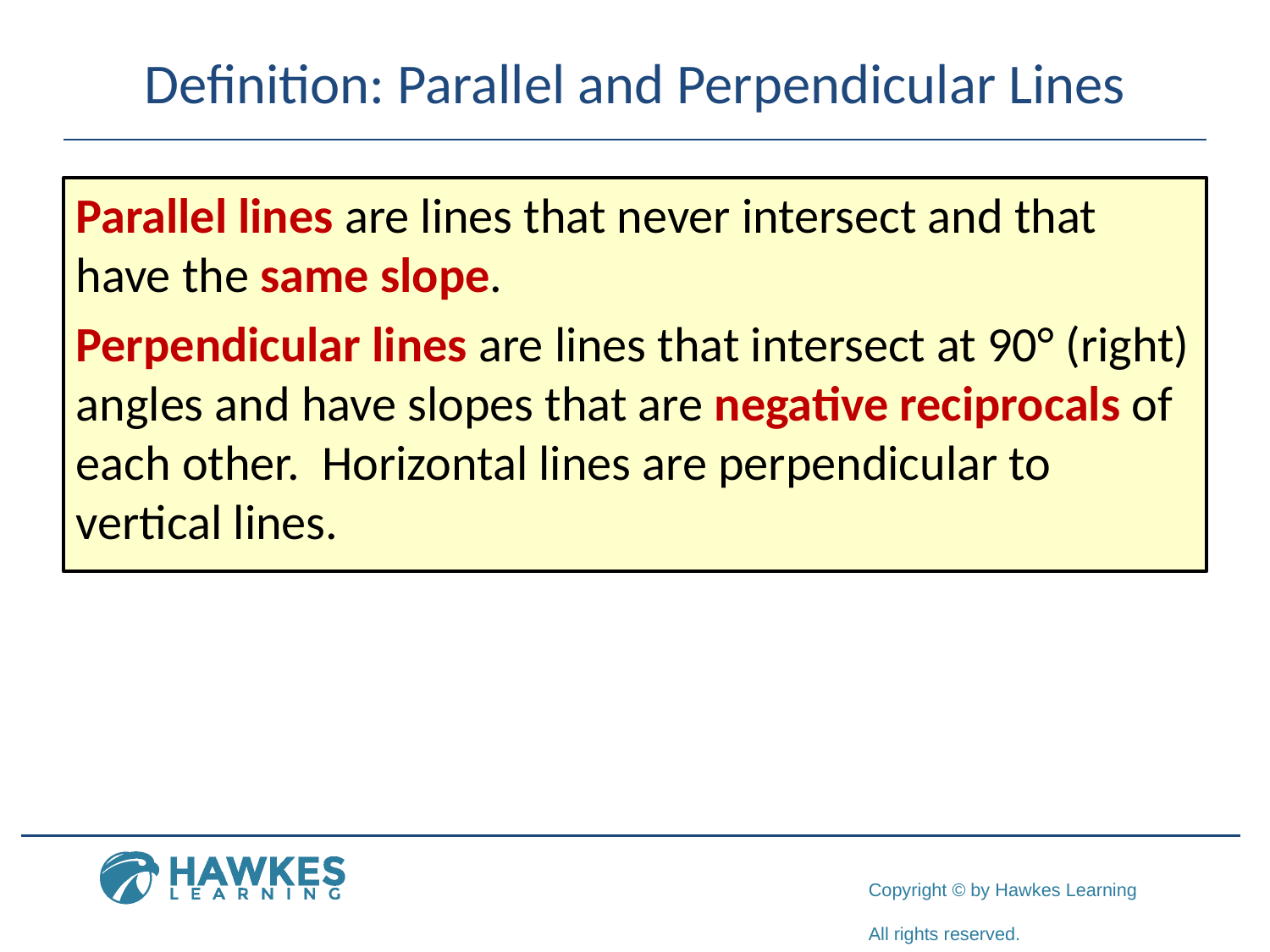

# Definition: Parallel and Perpendicular Lines
Parallel lines are lines that never intersect and that have the same slope.
Perpendicular lines are lines that intersect at 90° (right) angles and have slopes that are negative reciprocals of each other.  Horizontal lines are perpendicular to vertical lines.